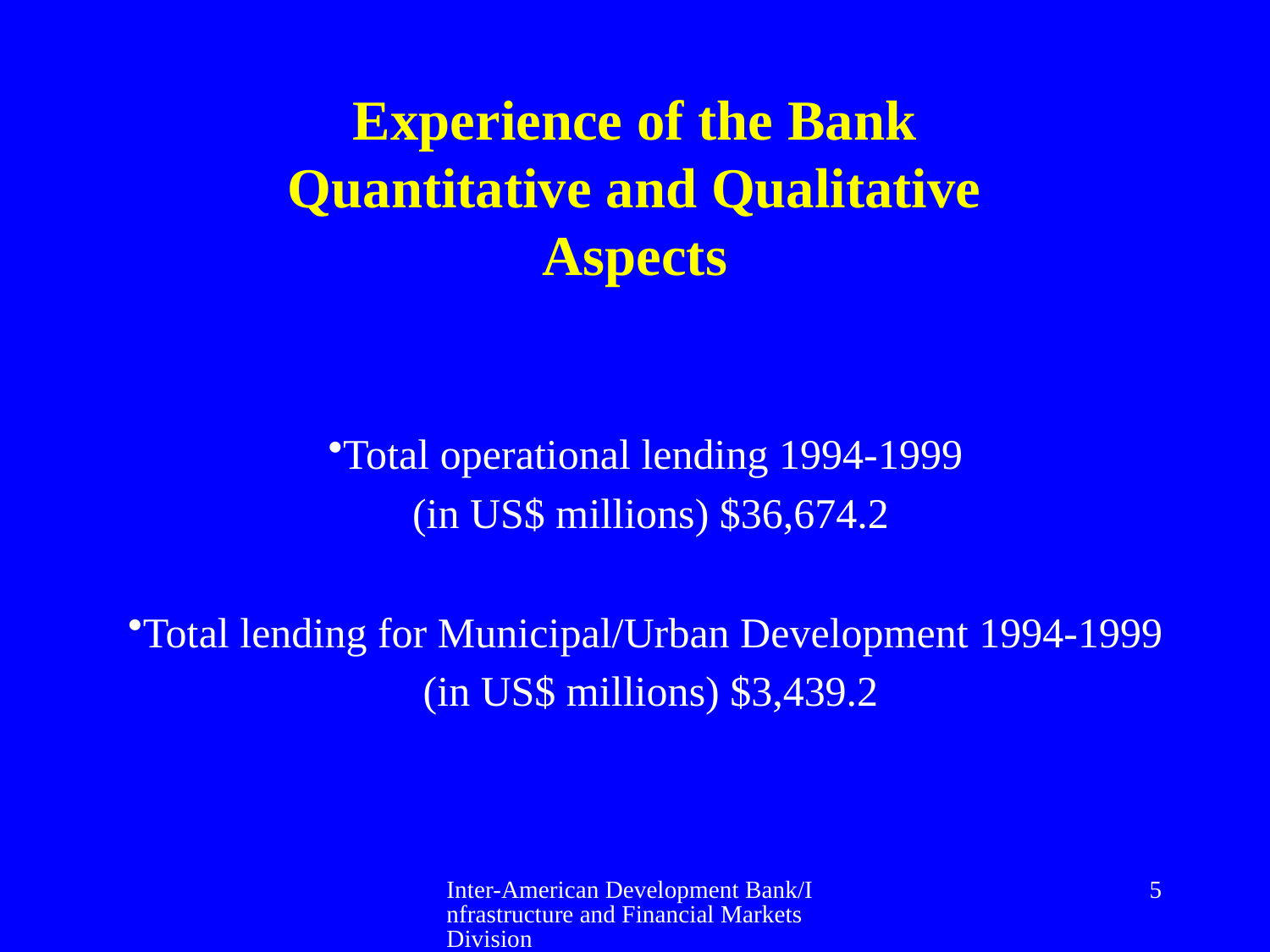

# Experience of the Bank Quantitative and Qualitative Aspects

Total operational lending 1994-1999
(in US$ millions) $36,674.2

Total lending for Municipal/Urban Development 1994-1999
(in US$ millions) $3,439.2

Inter-American Development Bank/Infrastructure and Financial Markets Division
5